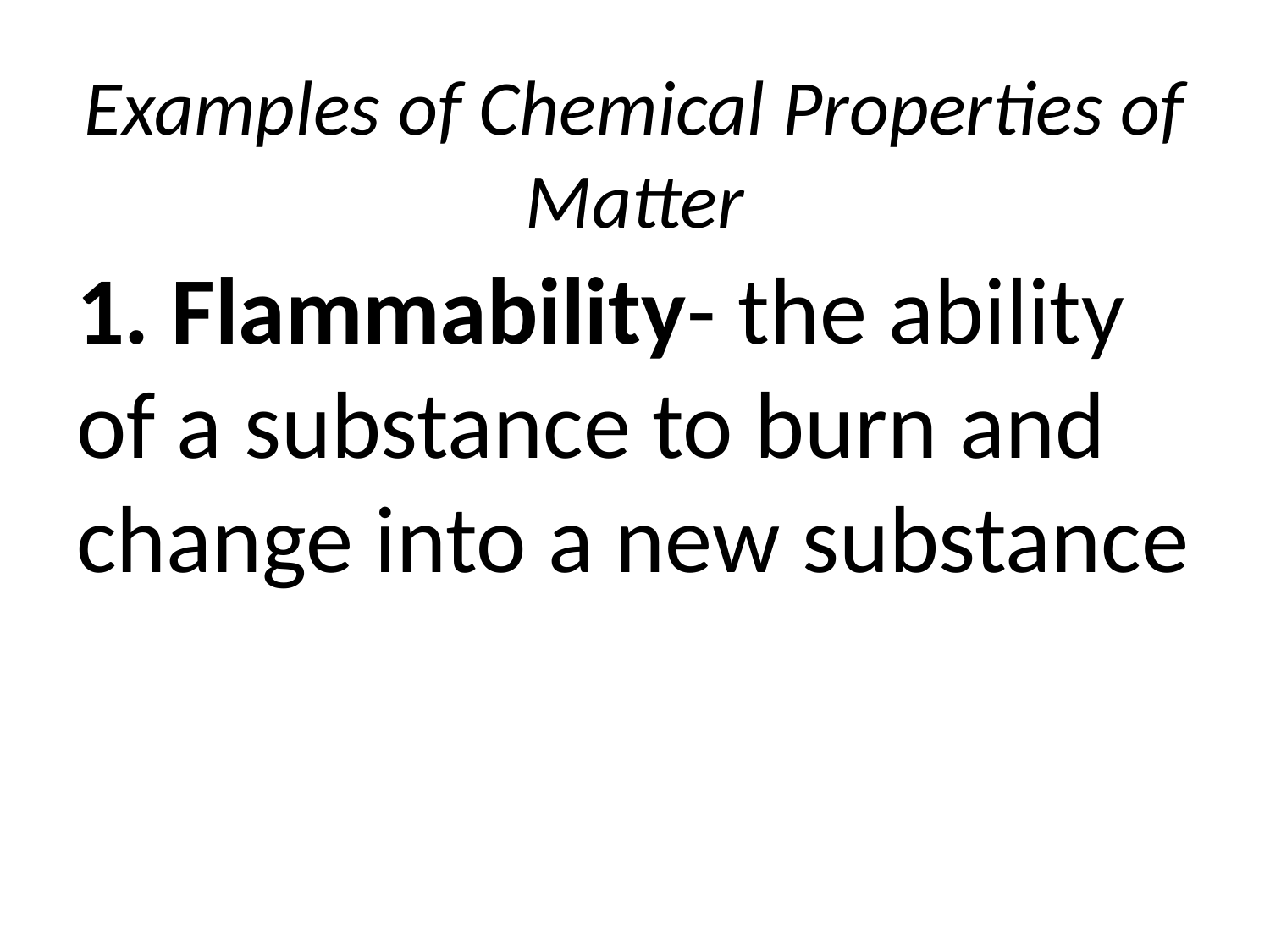

# Examples of Chemical Properties of Matter
1. Flammability- the ability of a substance to burn and change into a new substance